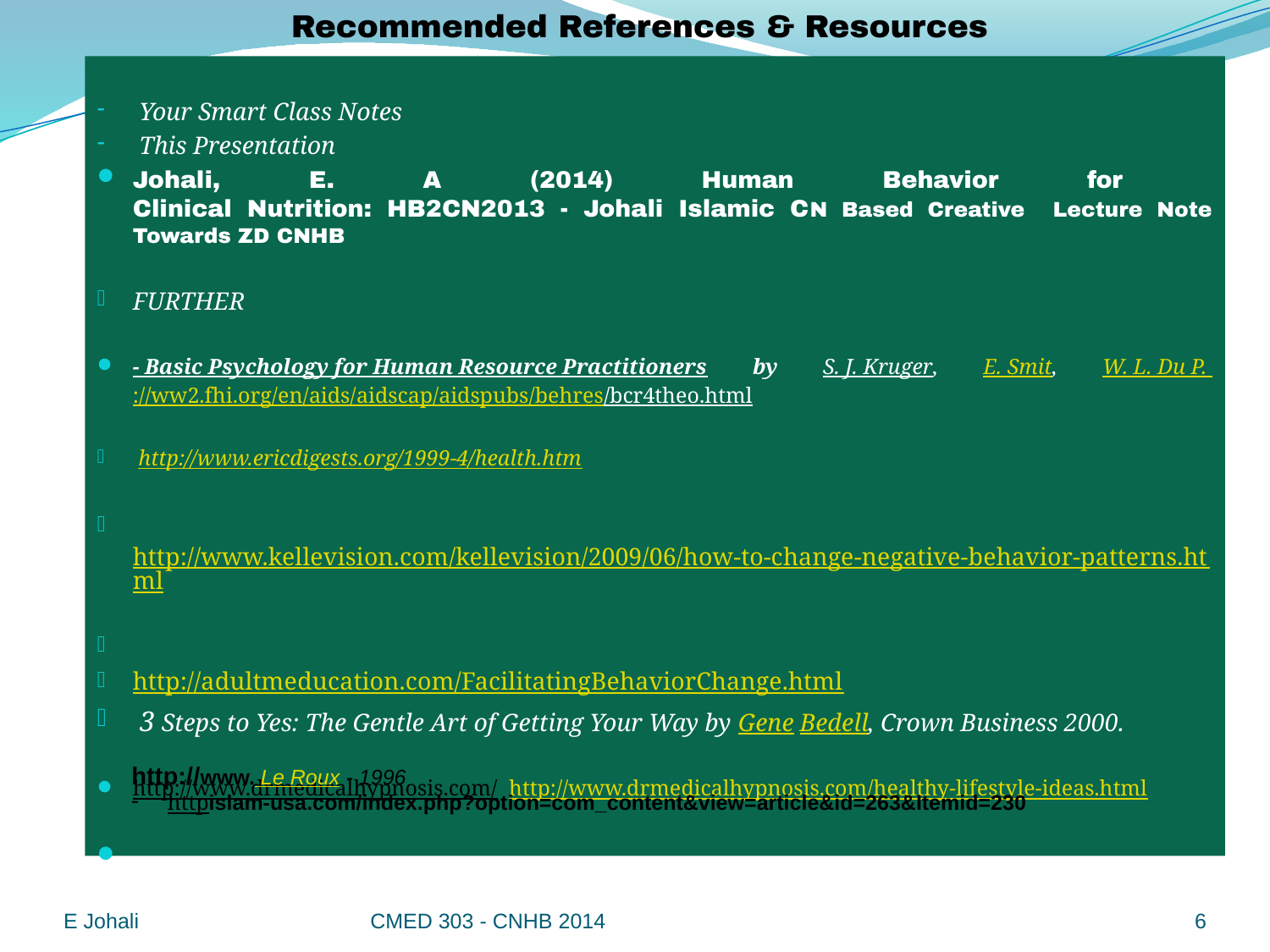

Recommended References & Resources

 Your Smart Class Notes
 This Presentation
Johali, E. A (2014) Human Behavior for
Clinical Nutrition: HB2CN2013 - Johali Islamic CN Based Creative  Lecture Note Towards ZD CNHB

FURTHER

- Basic Psychology for Human Resource Practitioners by S. J. Kruger‏, E. Smit‏, W. L. Du P. ://ww2.fhi.org/en/aids/aidscap/aidspubs/behres/bcr4theo.html

 http://www.ericdigests.org/1999-4/health.htm

 http://www.kellevision.com/kellevision/2009/06/how-to-change-negative-behavior-patterns.html

http://adultmeducation.com/FacilitatingBehaviorChange.html
 3 Steps to Yes: The Gentle Art of Getting Your Way by Gene Bedell, Crown Business 2000.

http://www.drmedicalhypnosis.com/  http://www.drmedicalhypnosis.com/healthy-lifestyle-ideas.html

http://www. Le Roux‏ - 1996
 httpislam-usa.com/index.php?option=com_content&view=article&id=263&Itemid=230
E Johali
CMED 303 - CNHB 2014
6